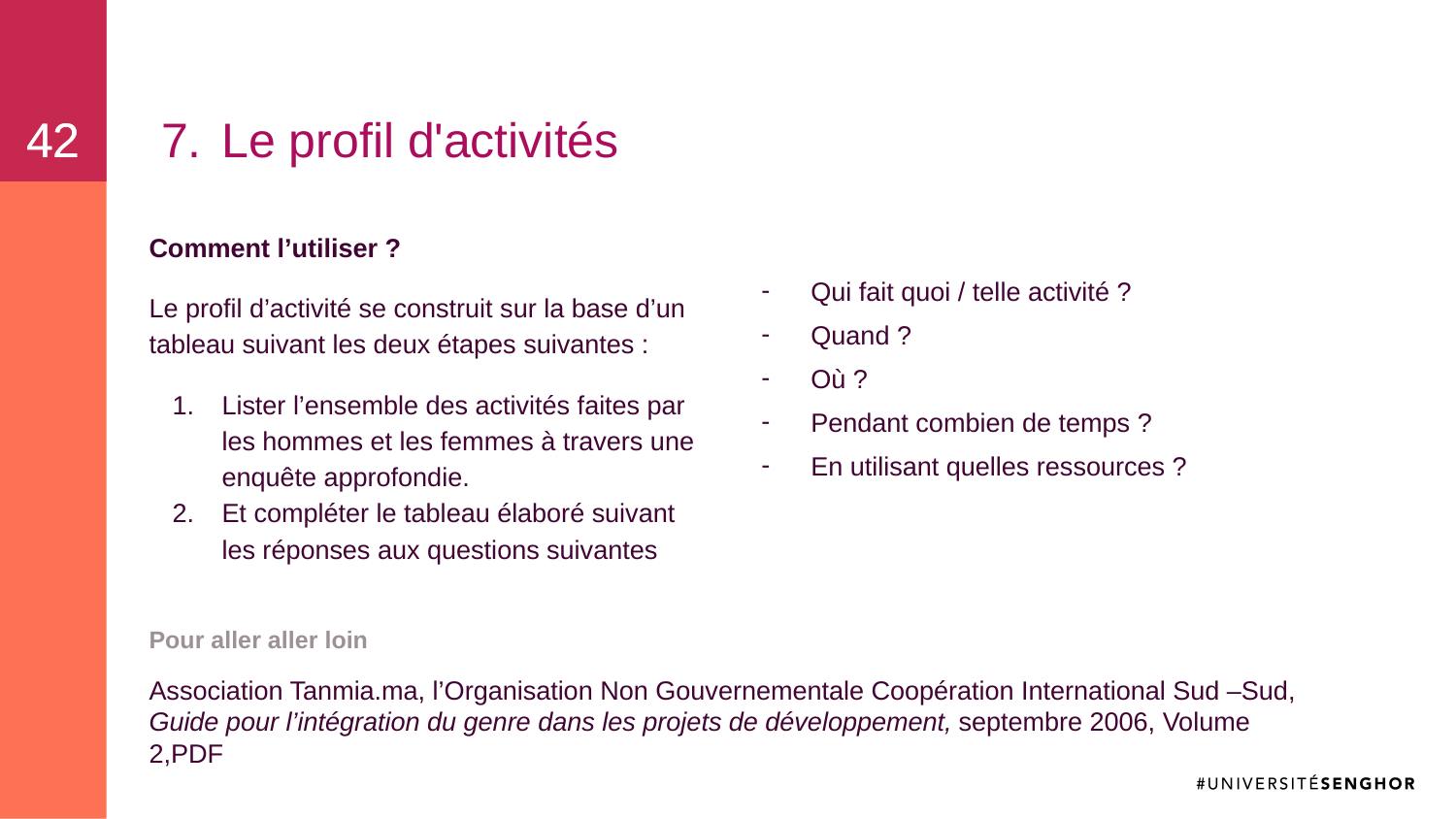

42
42
# Le profil d'activités
Comment l’utiliser ?
Le profil d’activité se construit sur la base d’un tableau suivant les deux étapes suivantes :
Lister l’ensemble des activités faites par les hommes et les femmes à travers une enquête approfondie.
Et compléter le tableau élaboré suivant les réponses aux questions suivantes

Qui fait quoi / telle activité ?
Quand ?
Où ?
Pendant combien de temps ?
En utilisant quelles ressources ?
Pour aller aller loin
Association Tanmia.ma, l’Organisation Non Gouvernementale Coopération International Sud –Sud, Guide pour l’intégration du genre dans les projets de développement, septembre 2006, Volume 2,PDF